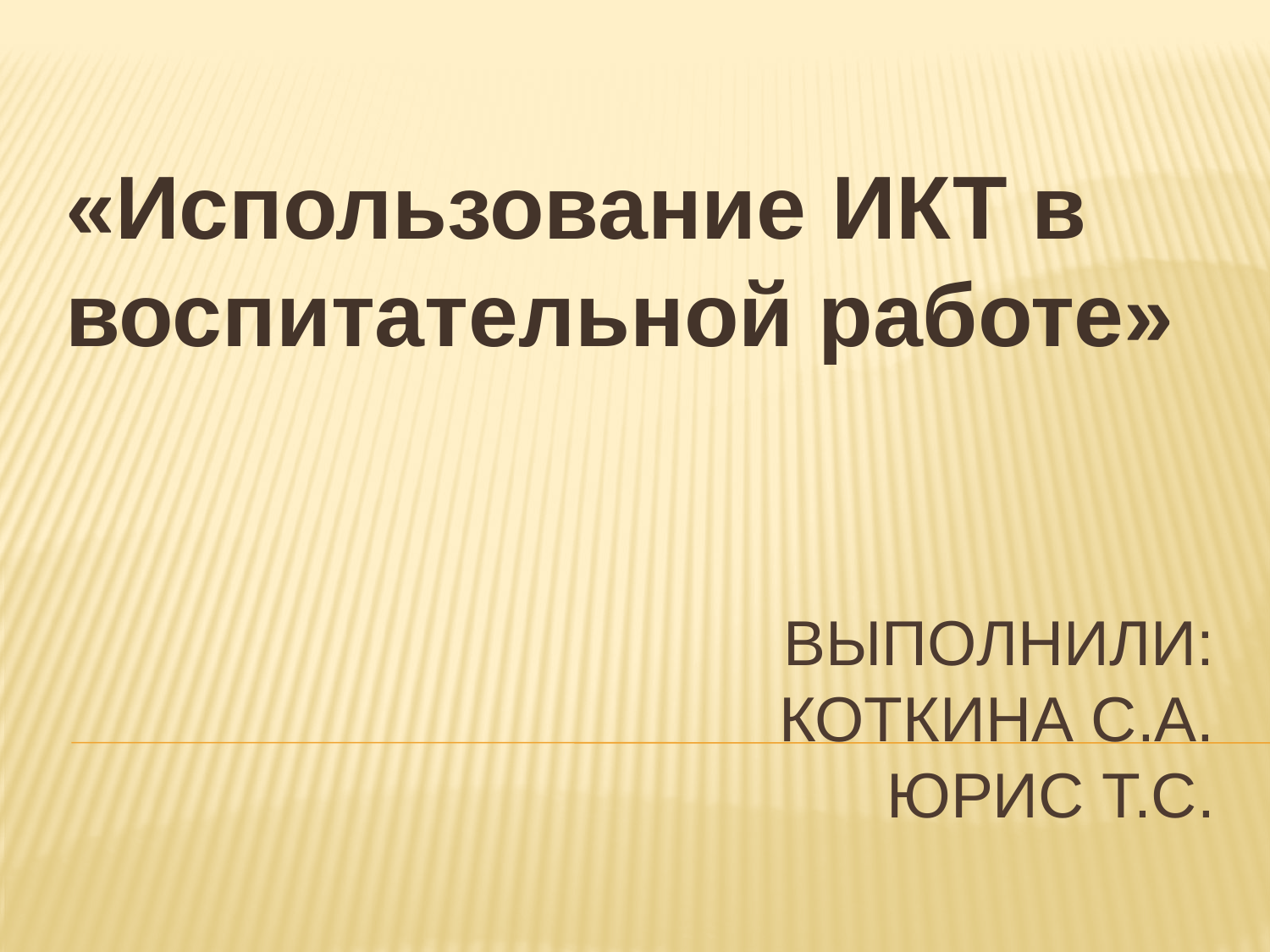

«Использование ИКТ в воспитательной работе»

# Выполнили: Коткина С.А. Юрис Т.С.